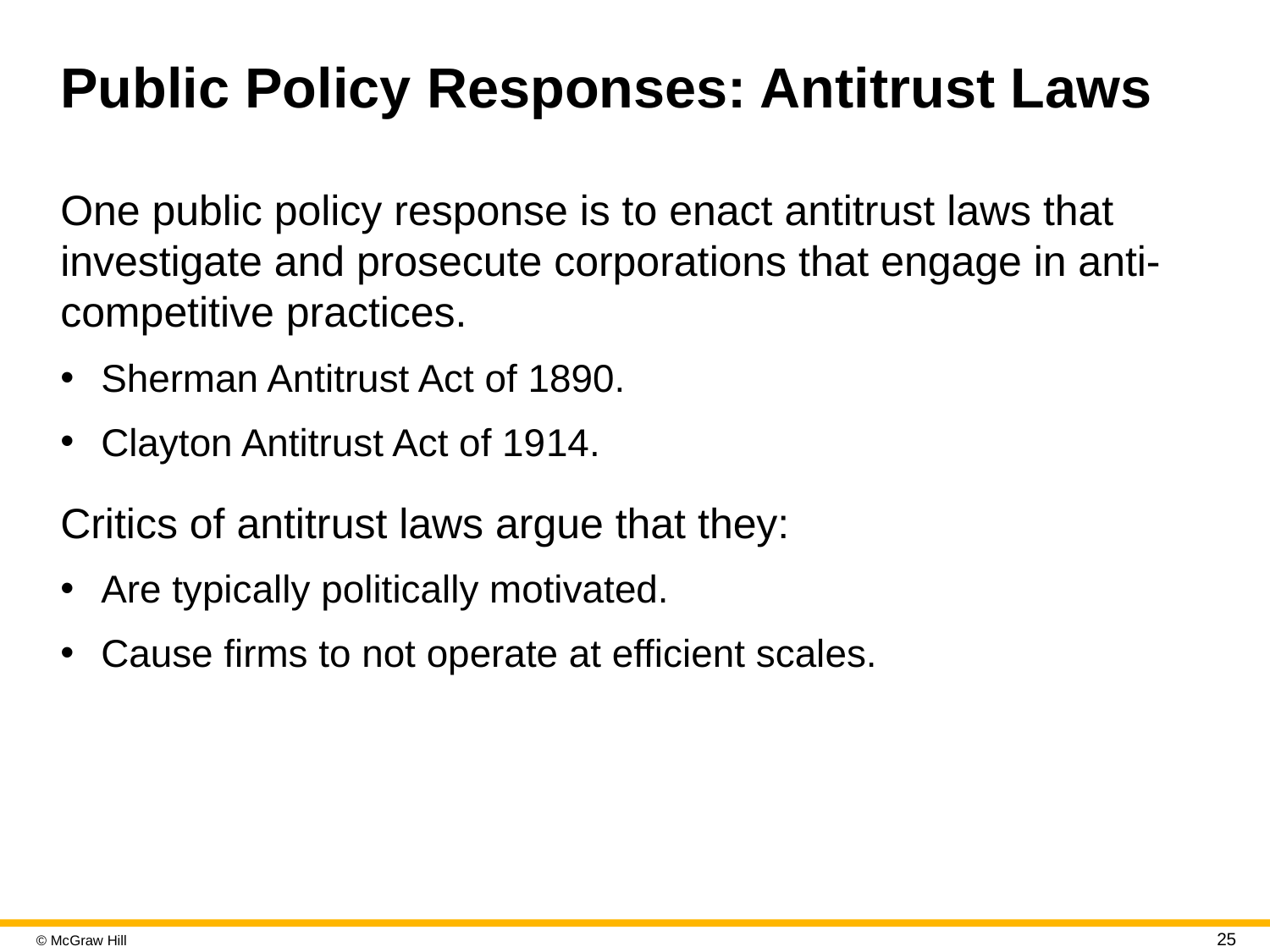

# Public Policy Responses: Antitrust Laws
One public policy response is to enact antitrust laws that investigate and prosecute corporations that engage in anti-competitive practices.
Sherman Antitrust Act of 1890.
Clayton Antitrust Act of 19 14.
Critics of antitrust laws argue that they:
Are typically politically motivated.
Cause firms to not operate at efficient scales.